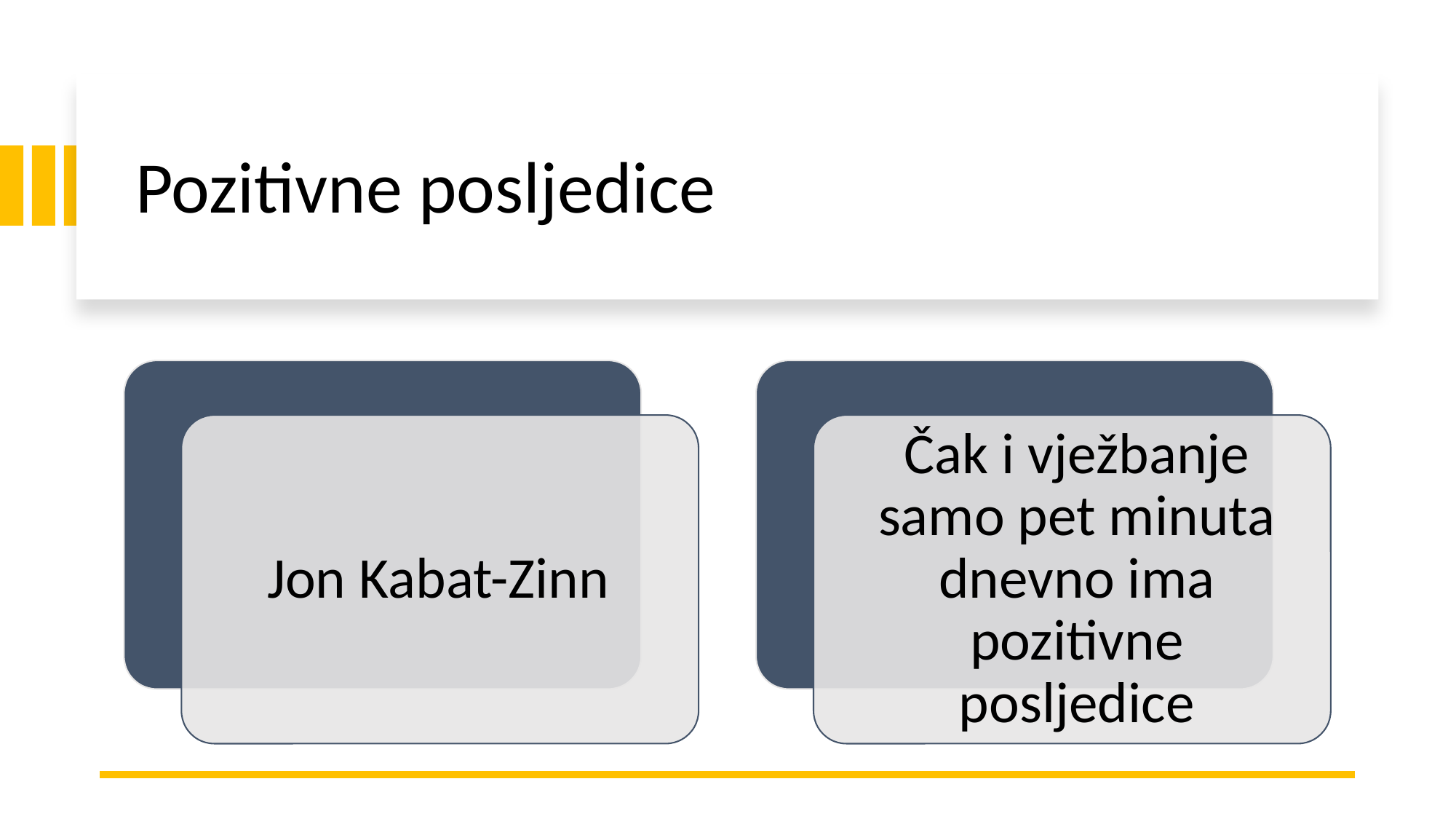

# Pozitivne posljedice

Jon Kabat-Zinn
Čak i vježbanje samo pet minuta dnevno ima pozitivne posljedice